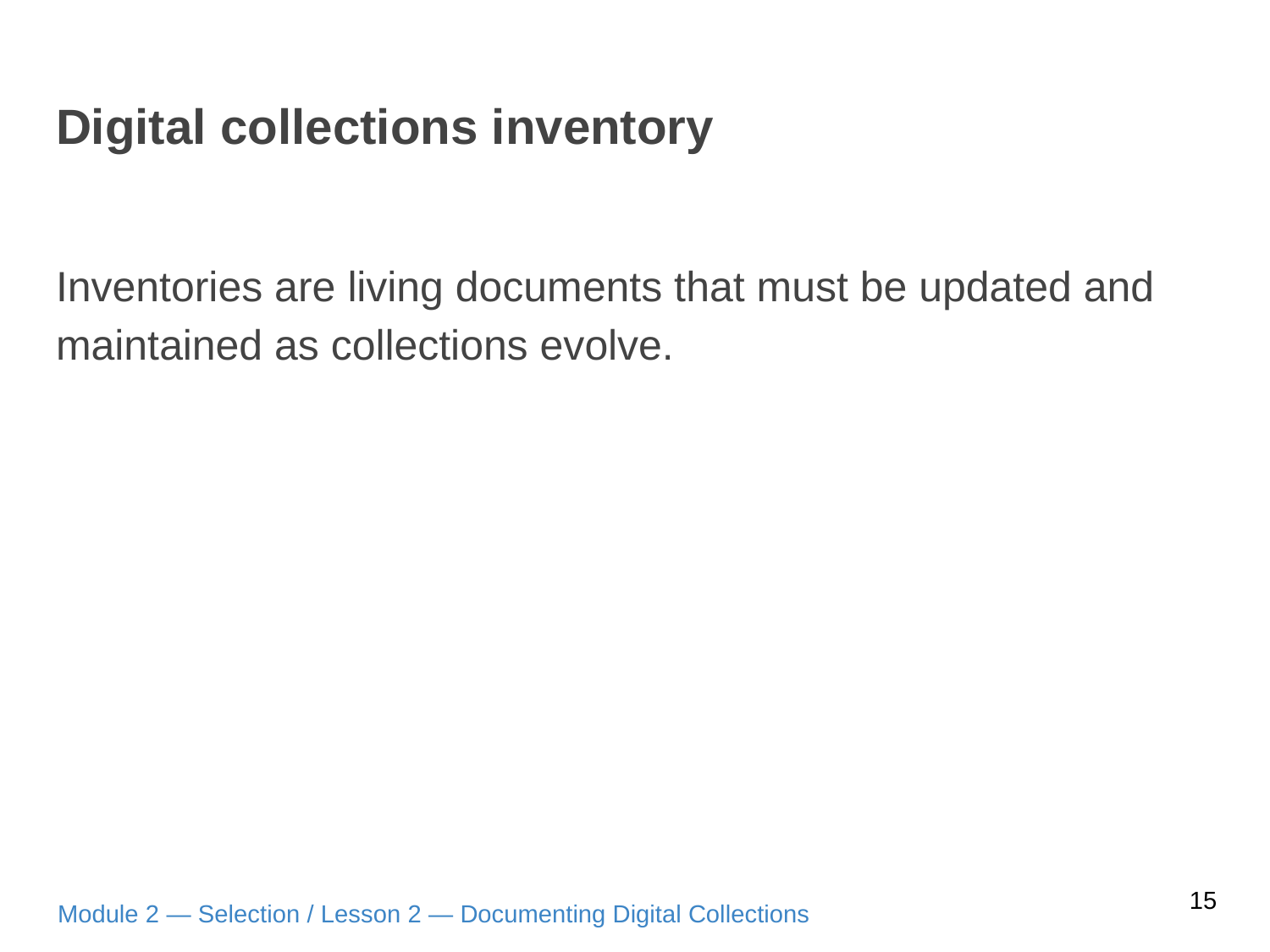

# Digital collections inventory
Inventories are living documents that must be updated and maintained as collections evolve.
15
Module 2 — Selection / Lesson 2 — Documenting Digital Collections